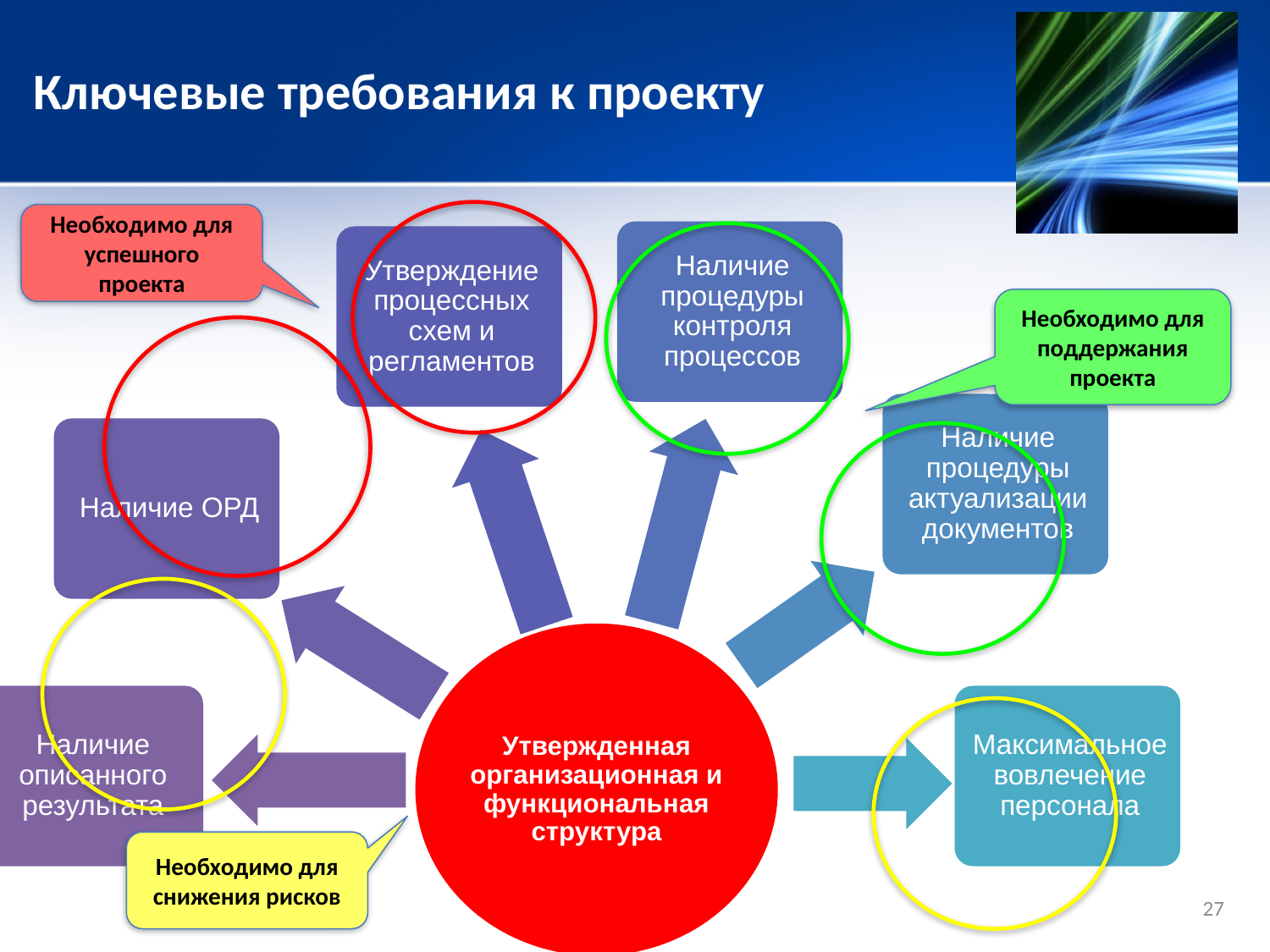

Ключевые требования к проекту
Утвержденная организационная и функциональная структура
Наличие описанного результата
Наличие ОРД
Утверждение процессных схем и регламентов
Наличие процедуры контроля процессов
Наличие процедуры актуализации документов
Максимальное вовлечение персонала

Необходимо для успешного проекта

Необходимо для поддержания проекта

Необходимо для снижения рисков
27